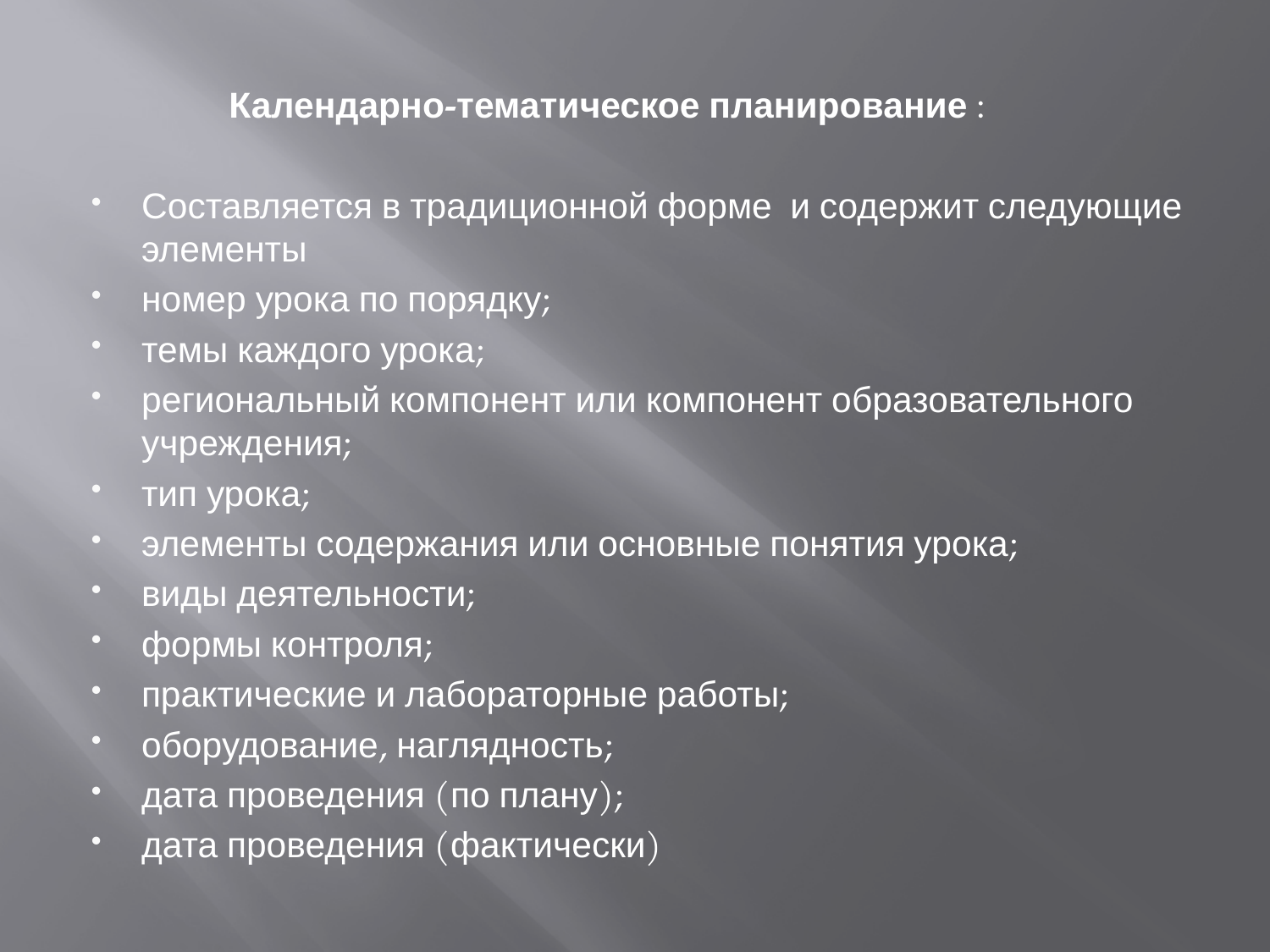

Календарно-тематическое планирование :

Составляется в традиционной форме  и содержит следующие элементы
номер урока по порядку;
темы каждого урока;
региональный компонент или компонент образовательного учреждения;
тип урока;
элементы содержания или основные понятия урока;
виды деятельности;
формы контроля;
практические и лабораторные работы;
оборудование, наглядность;
дата проведения (по плану);
дата проведения (фактически)